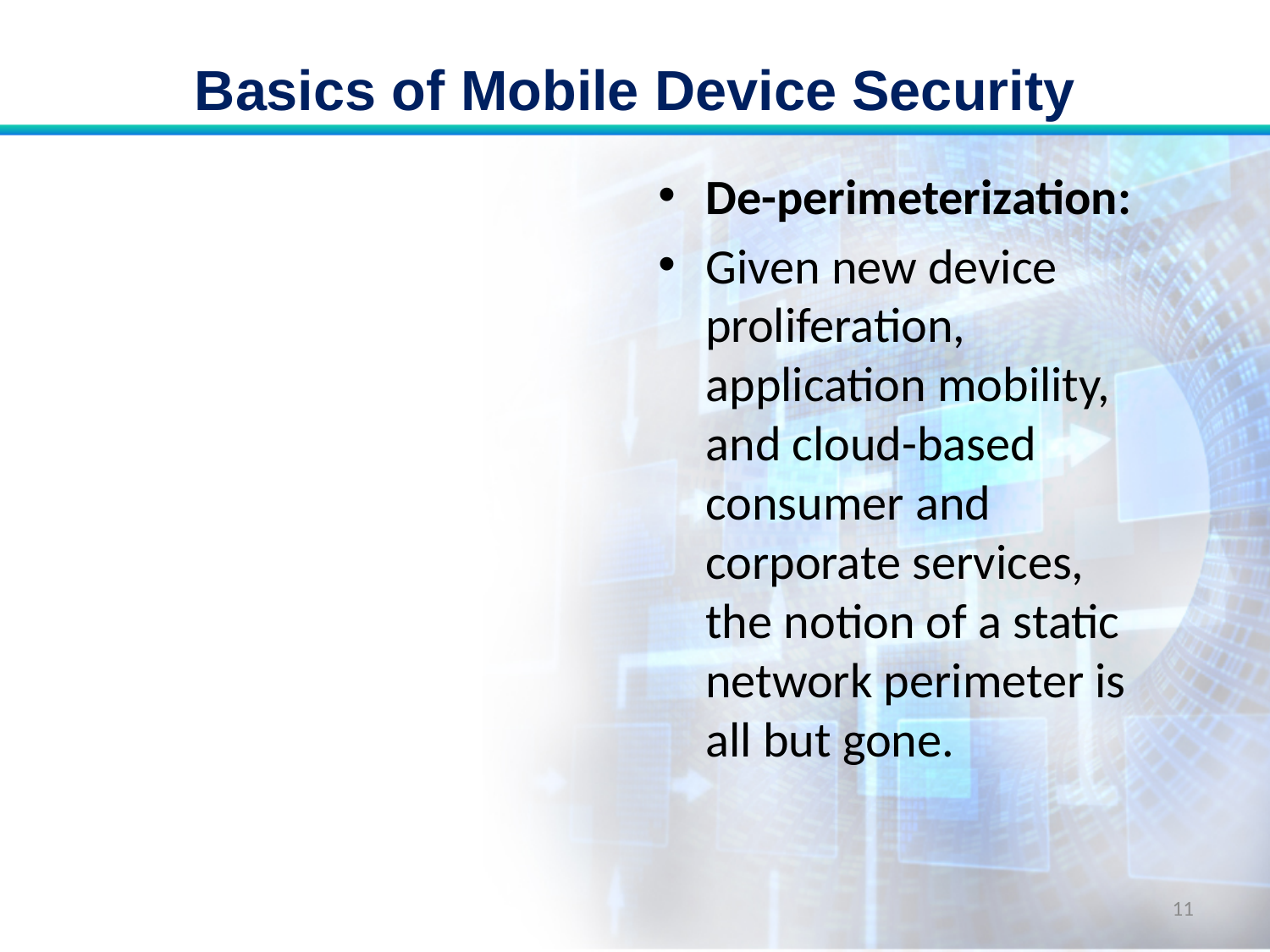

# Basics of Mobile Device Security
De-perimeterization:
Given new device proliferation, application mobility, and cloud-based consumer and corporate services, the notion of a static network perimeter is all but gone.
11